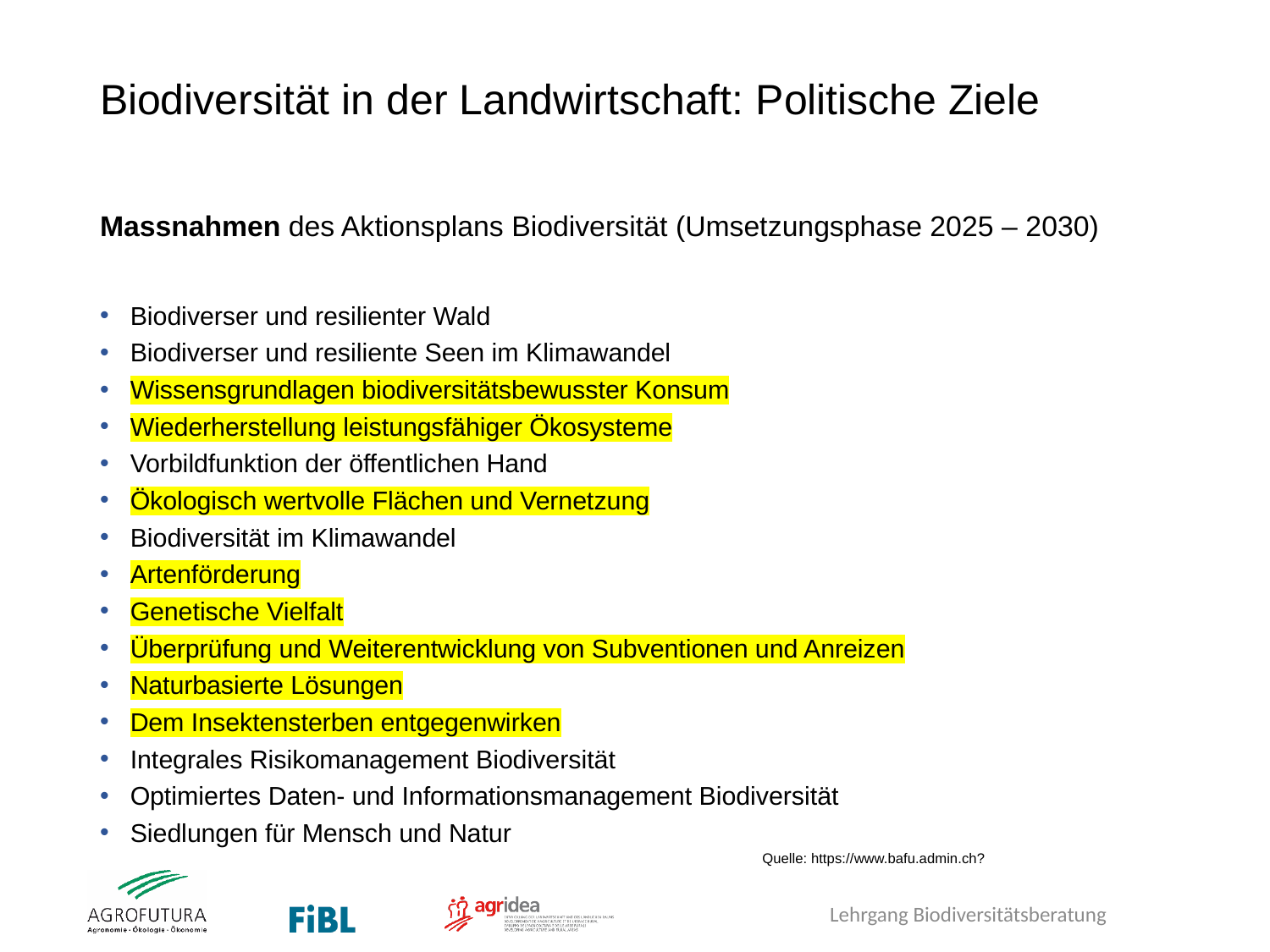

# Biodiversität in der Landwirtschaft: Politische Ziele
Massnahmen des Aktionsplans Biodiversität (Umsetzungsphase 2025 – 2030)

Biodiverser und resilienter Wald
Biodiverser und resiliente Seen im Klimawandel
Wissensgrundlagen biodiversitätsbewusster Konsum
Wiederherstellung leistungsfähiger Ökosysteme
Vorbildfunktion der öffentlichen Hand
Ökologisch wertvolle Flächen und Vernetzung
Biodiversität im Klimawandel
Artenförderung
Genetische Vielfalt
Überprüfung und Weiterentwicklung von Subventionen und Anreizen
Naturbasierte Lösungen
Dem Insektensterben entgegenwirken
Integrales Risikomanagement Biodiversität
Optimiertes Daten- und Informationsmanagement Biodiversität
Siedlungen für Mensch und Natur
Quelle: https://www.bafu.admin.ch?
Lehrgang Biodiversitätsberatung